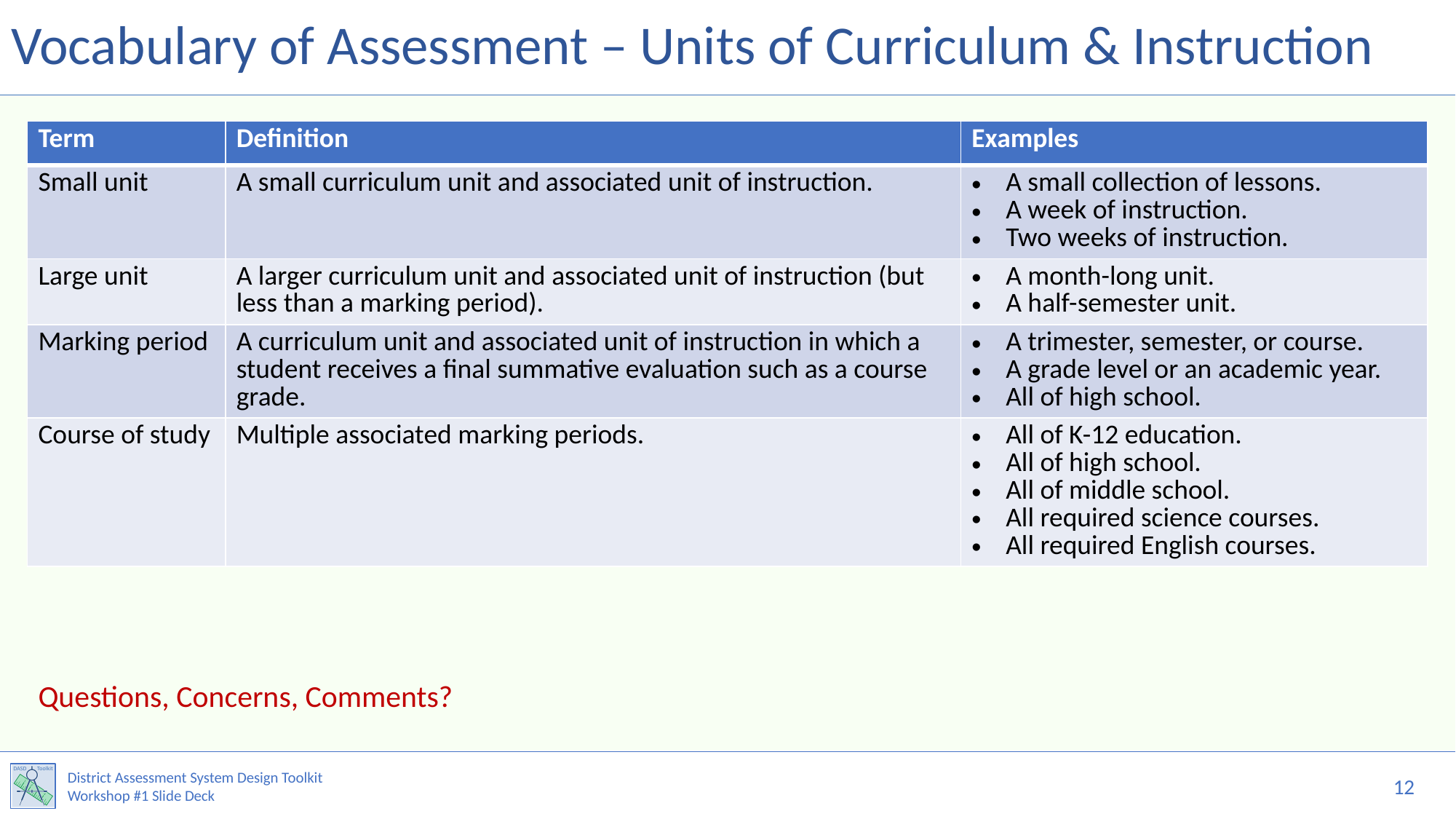

# Vocabulary of Assessment – Units of Curriculum & Instruction
| Term | Definition | Examples |
| --- | --- | --- |
| Small unit | A small curriculum unit and associated unit of instruction. | A small collection of lessons. A week of instruction. Two weeks of instruction. |
| Large unit | A larger curriculum unit and associated unit of instruction (but less than a marking period). | A month-long unit. A half-semester unit. |
| Marking period | A curriculum unit and associated unit of instruction in which a student receives a final summative evaluation such as a course grade. | A trimester, semester, or course. A grade level or an academic year. All of high school. |
| Course of study | Multiple associated marking periods. | All of K-12 education. All of high school. All of middle school. All required science courses. All required English courses. |
Questions, Concerns, Comments?